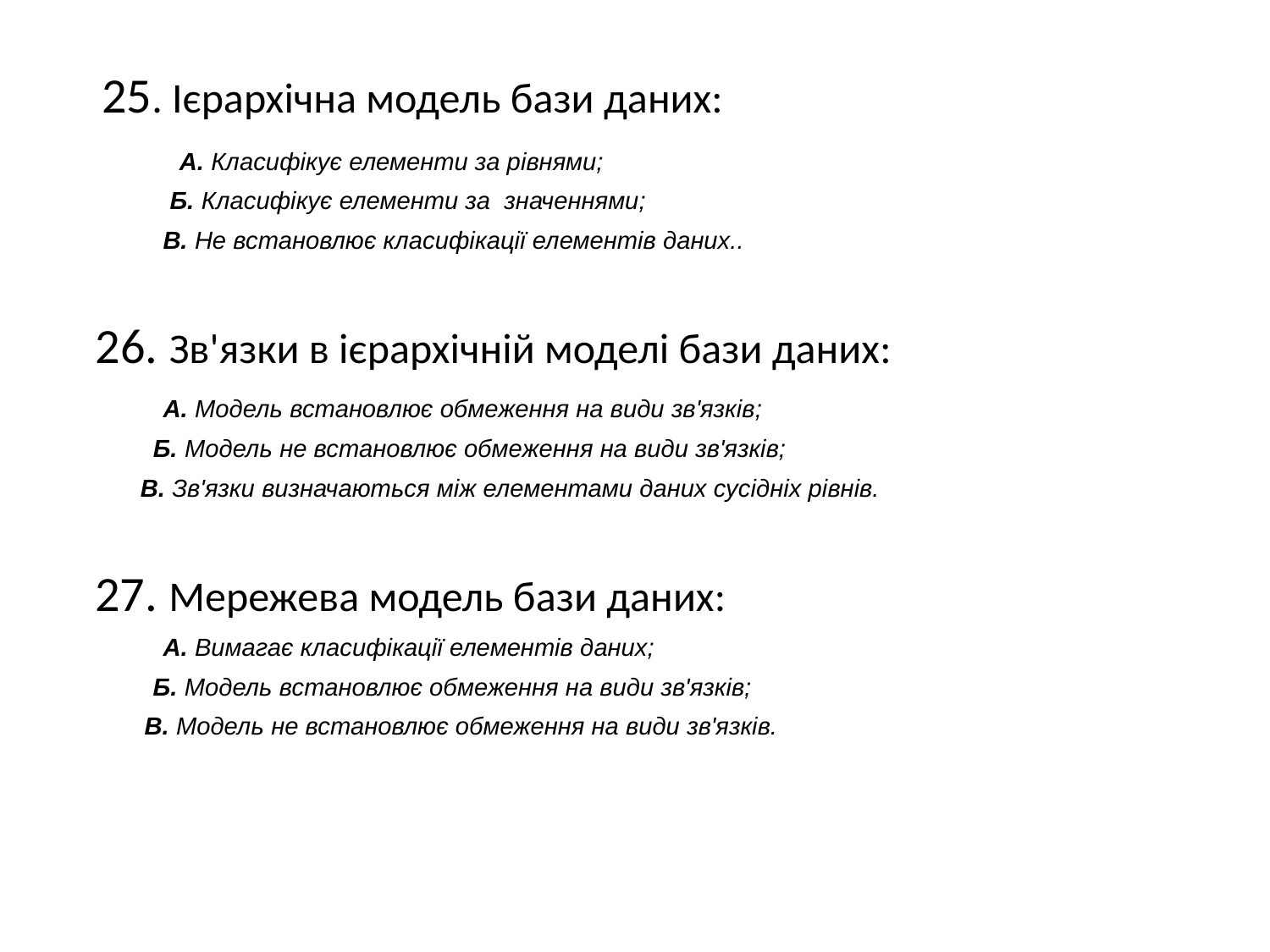

# 25. Ієрархічна модель бази даних:
 А. Класифікує елементи за рівнями;
 Б. Класифікує елементи за  значеннями;
В. Не встановлює класифікації елементів даних..
26. Зв'язки в ієрархічній моделі бази даних:
А. Модель встановлює обмеження на види зв'язків;
Б. Модель не встановлює обмеження на види зв'язків;
В. Зв'язки визначаються між елементами даних сусідніх рівнів.
27. Мережева модель бази даних:
А. Вимагає класифікації елементів даних;
Б. Модель встановлює обмеження на види зв'язків;
   В. Модель не встановлює обмеження на види зв'язків.